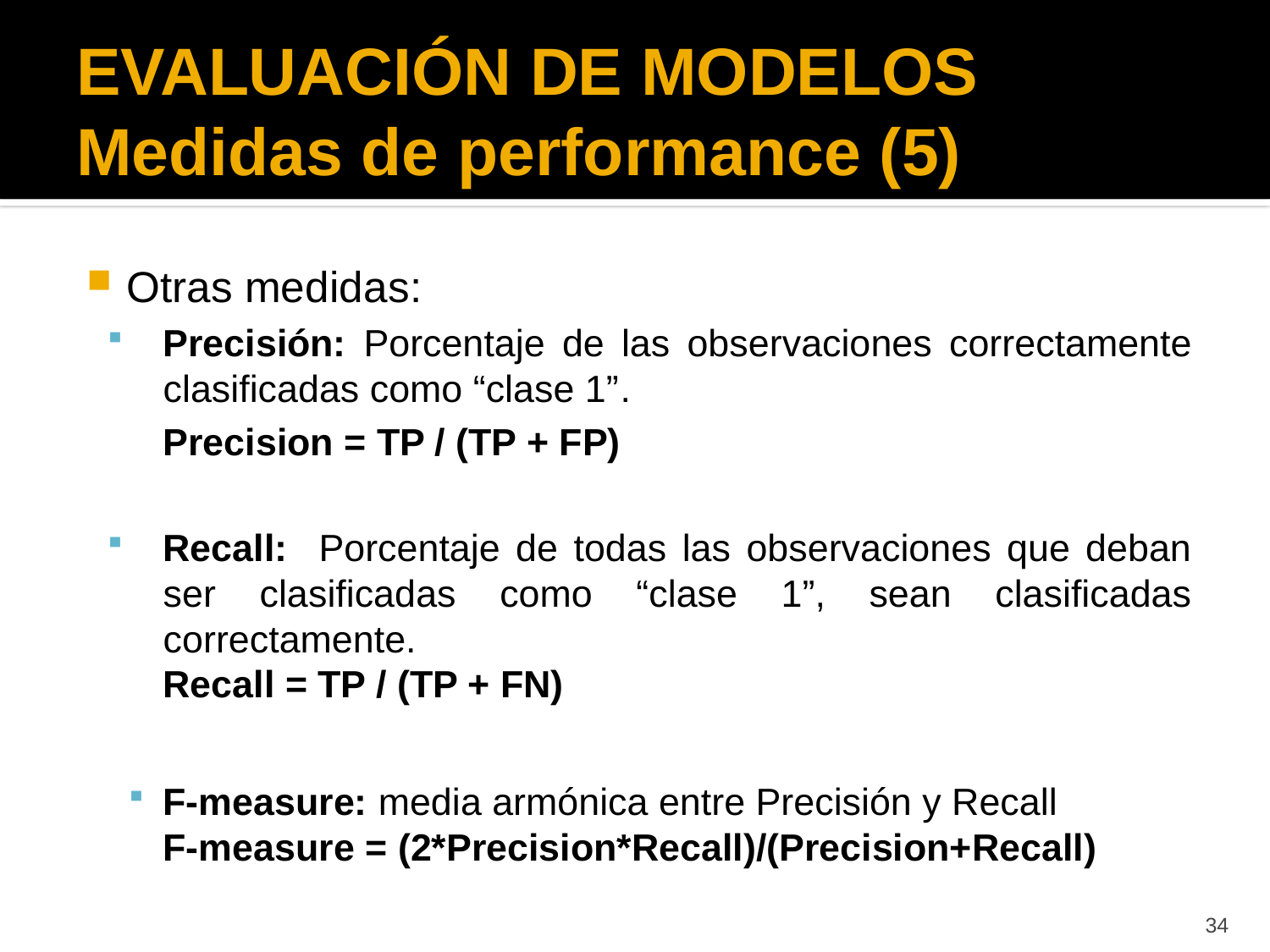

# EVALUACIÓN DE MODELOS Medidas de performance (5)
Otras medidas:
Precisión: Porcentaje de las observaciones correctamente clasificadas como “clase 1”.
				Precision = TP / (TP + FP)

Recall:  Porcentaje de todas las observaciones que deban ser clasificadas como “clase 1”, sean clasificadas correctamente.
			Recall = TP / (TP + FN)

F-measure: media armónica entre Precisión y Recall
	F-measure = (2*Precision*Recall)/(Precision+Recall)
34